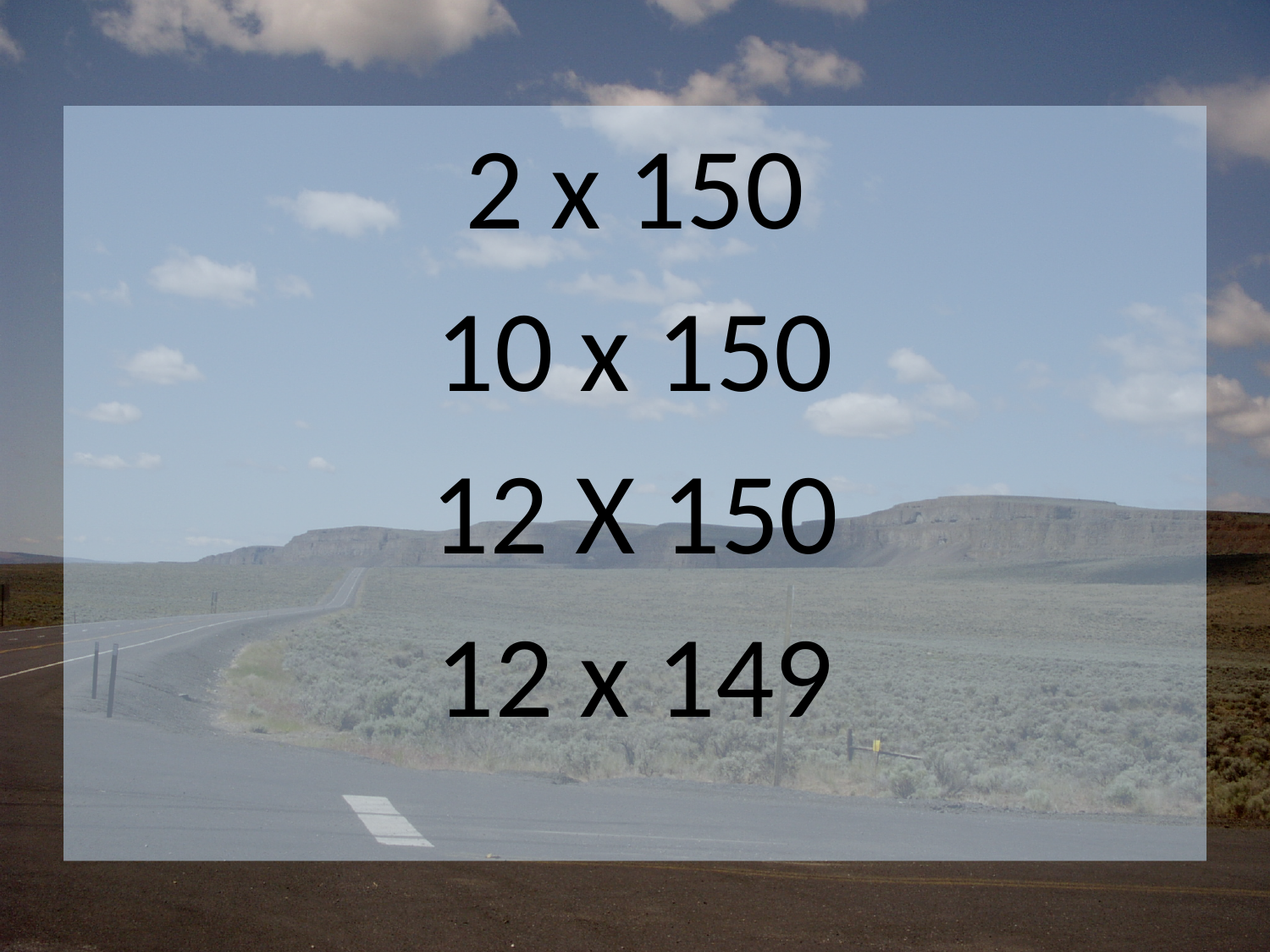

2 x 150
10 x 150
12 X 150
12 x 149